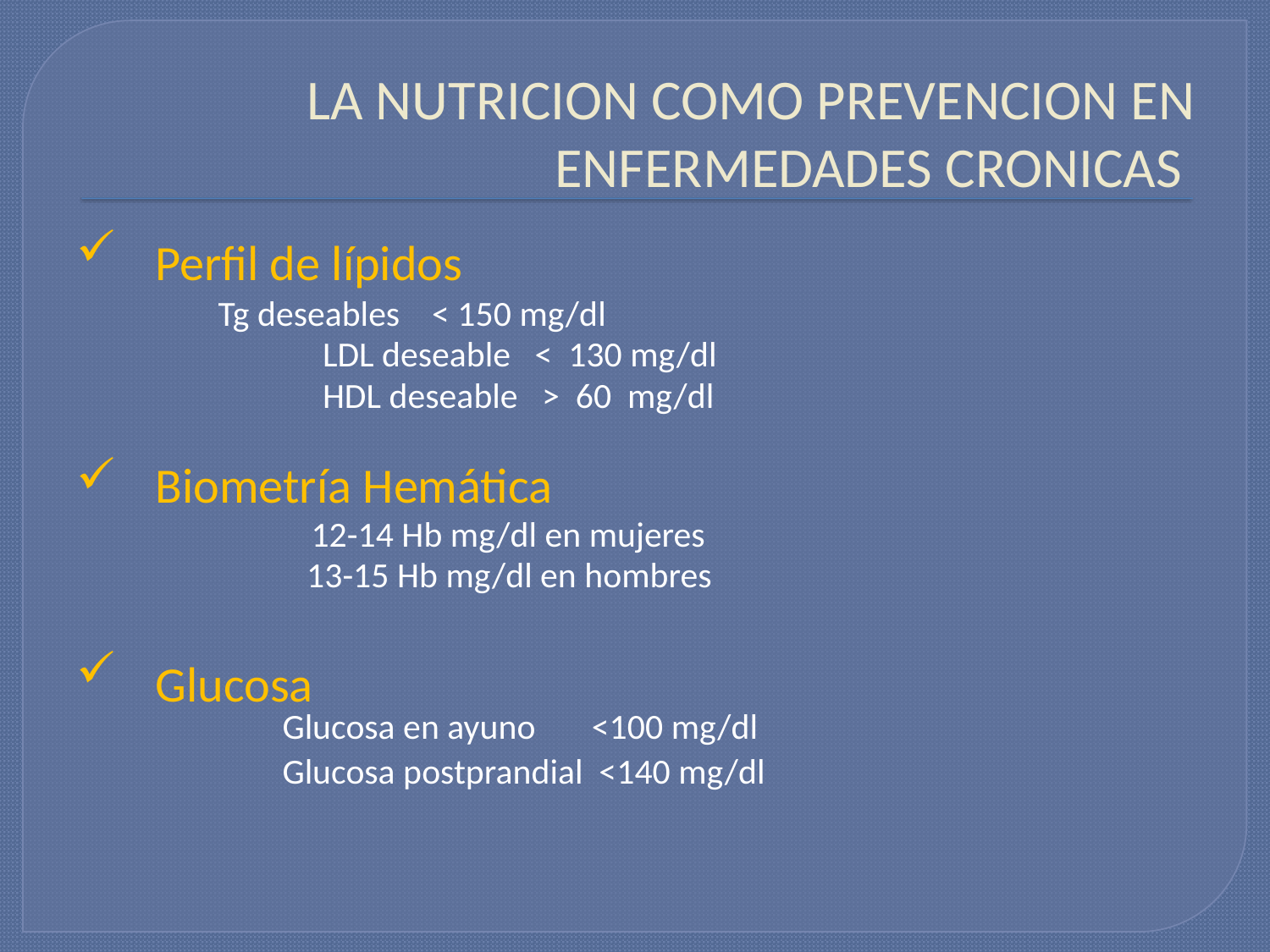

# LA NUTRICION COMO PREVENCION EN ENFERMEDADES CRONICAS
Perfil de lípidos
                     Tg deseables    < 150 mg/dl
		     LDL deseable   <  130 mg/dl
		     HDL deseable   >  60  mg/dl

Biometría Hemática
		    12-14 Hb mg/dl en mujeres
		   13-15 Hb mg/dl en hombres

Glucosa
		Glucosa en ayuno       <100 mg/dl

		Glucosa postprandial  <140 mg/dl